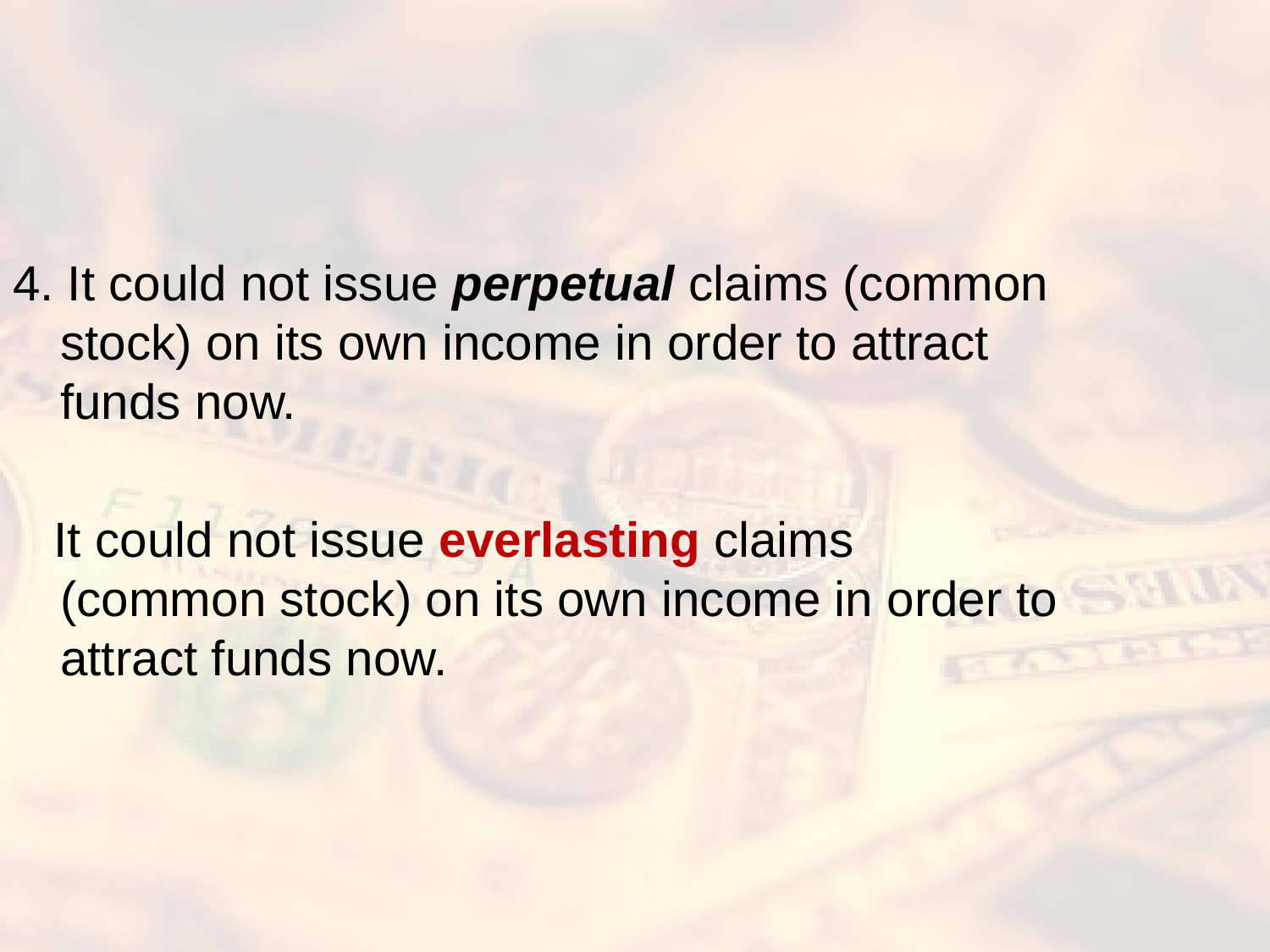

#

4. It could not issue perpetual claims (common stock) on its own income in order to attract funds now.

   It could not issue everlasting claims (common stock) on its own income in order to attract funds now.